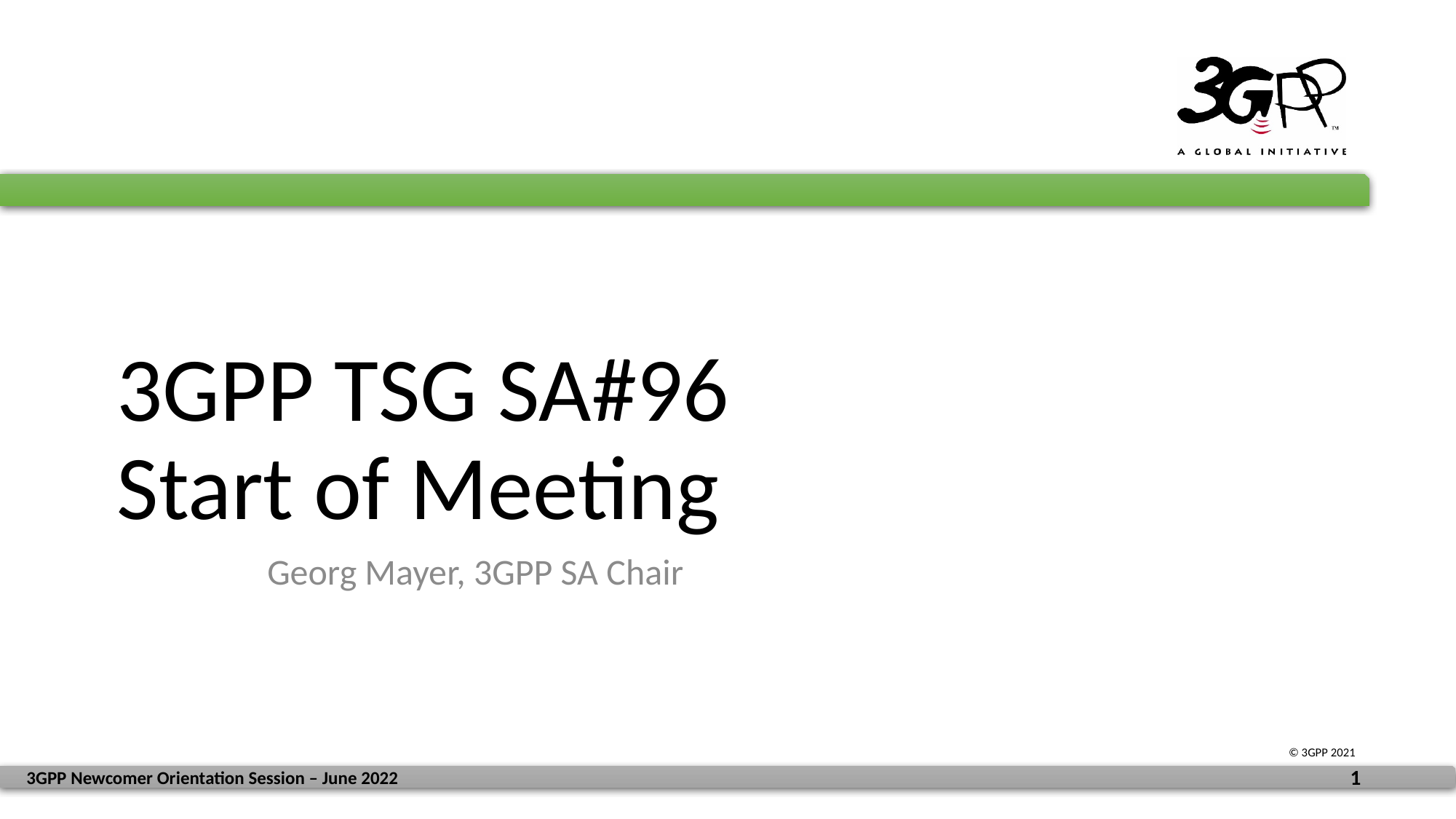

# 3GPP TSG SA#96 Start of Meeting
Georg Mayer, 3GPP SA Chair